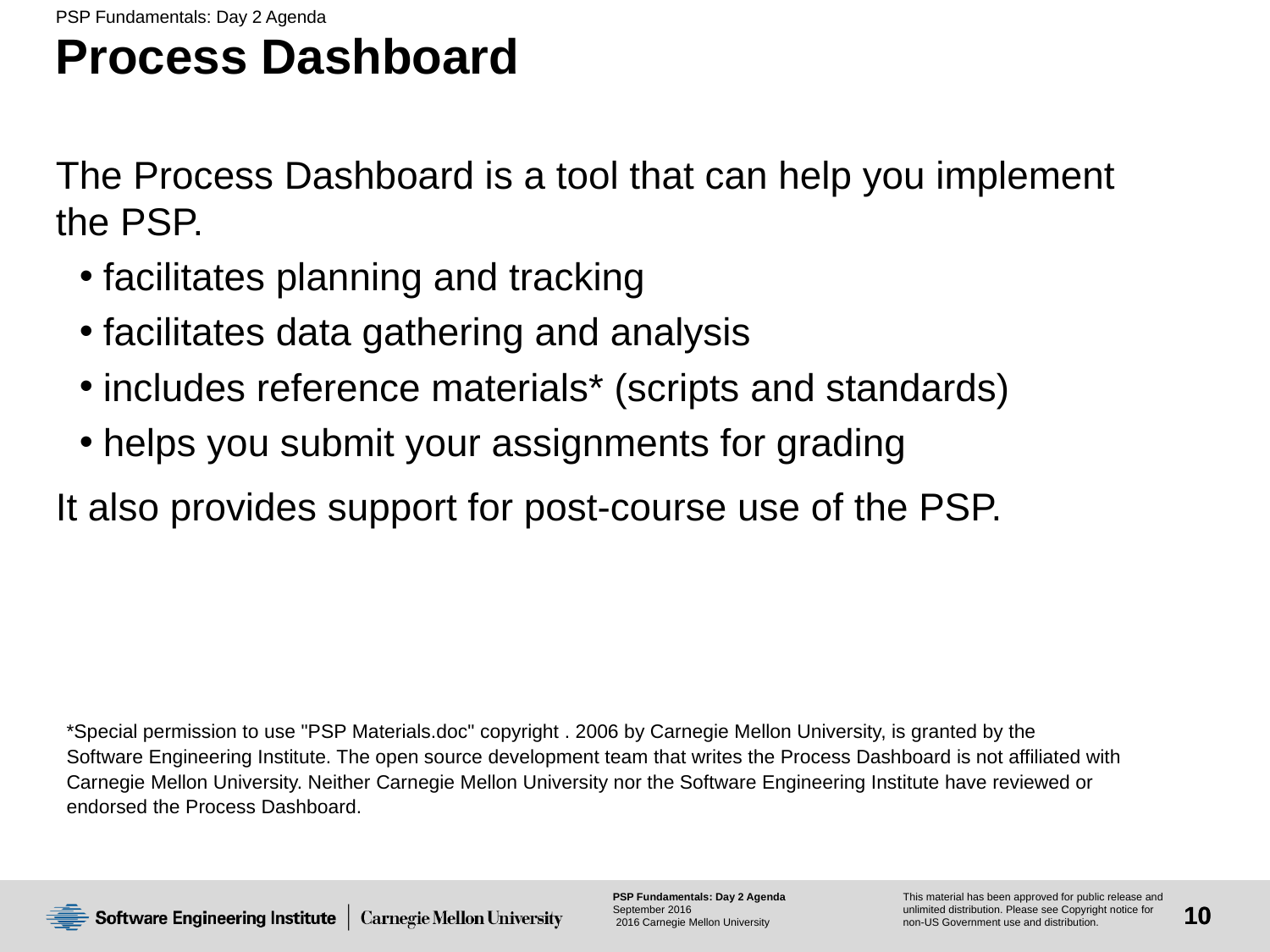

# Process Dashboard
The Process Dashboard is a tool that can help you implement
the PSP.
facilitates planning and tracking
facilitates data gathering and analysis
includes reference materials* (scripts and standards)
helps you submit your assignments for grading
It also provides support for post-course use of the PSP.
*Special permission to use "PSP Materials.doc" copyright . 2006 by Carnegie Mellon University, is granted by the
Software Engineering Institute. The open source development team that writes the Process Dashboard is not affiliated with Carnegie Mellon University. Neither Carnegie Mellon University nor the Software Engineering Institute have reviewed or
endorsed the Process Dashboard.